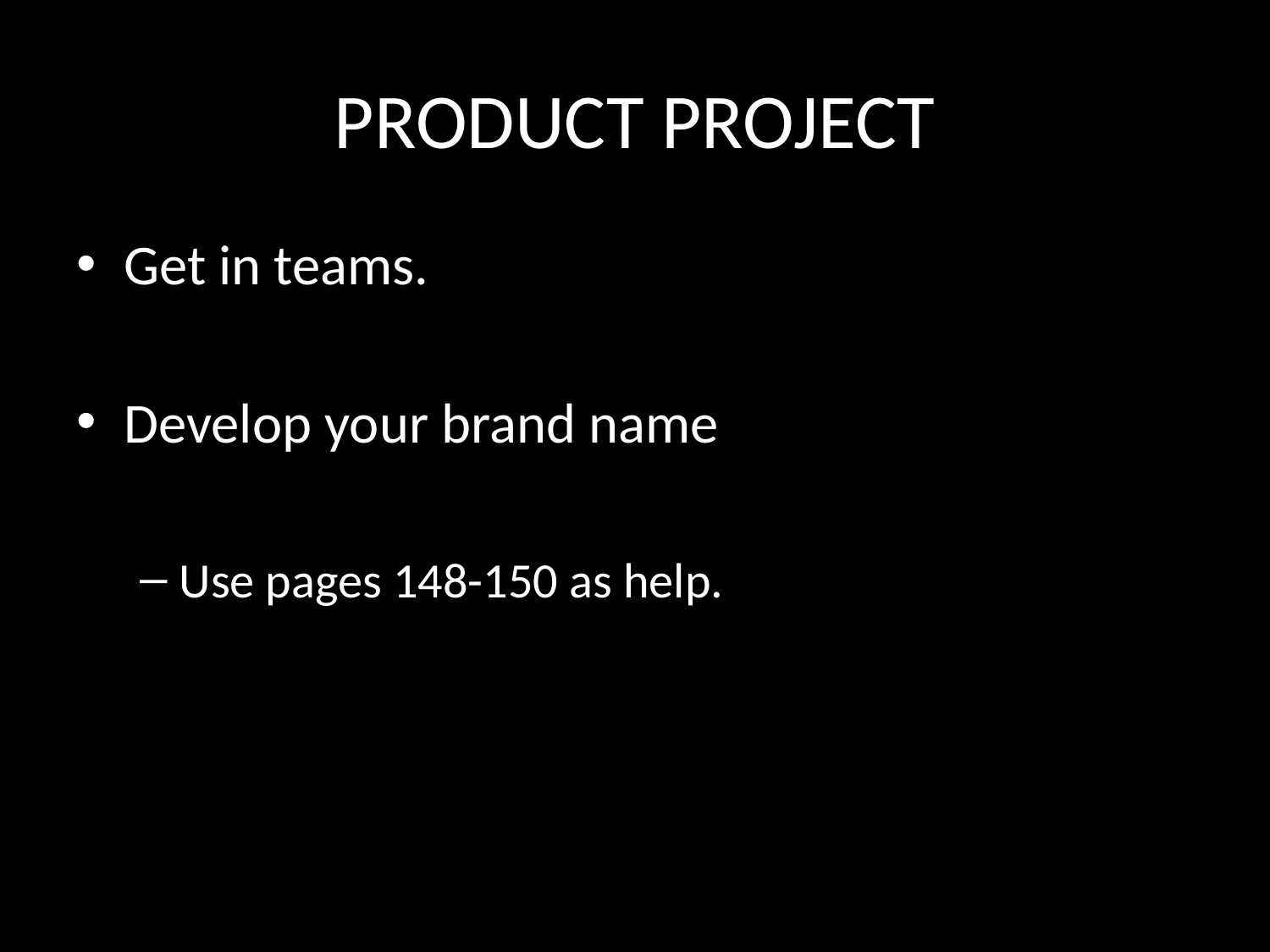

# PRODUCT PROJECT
Get in teams.

Develop your brand name

Use pages 148-150 as help.